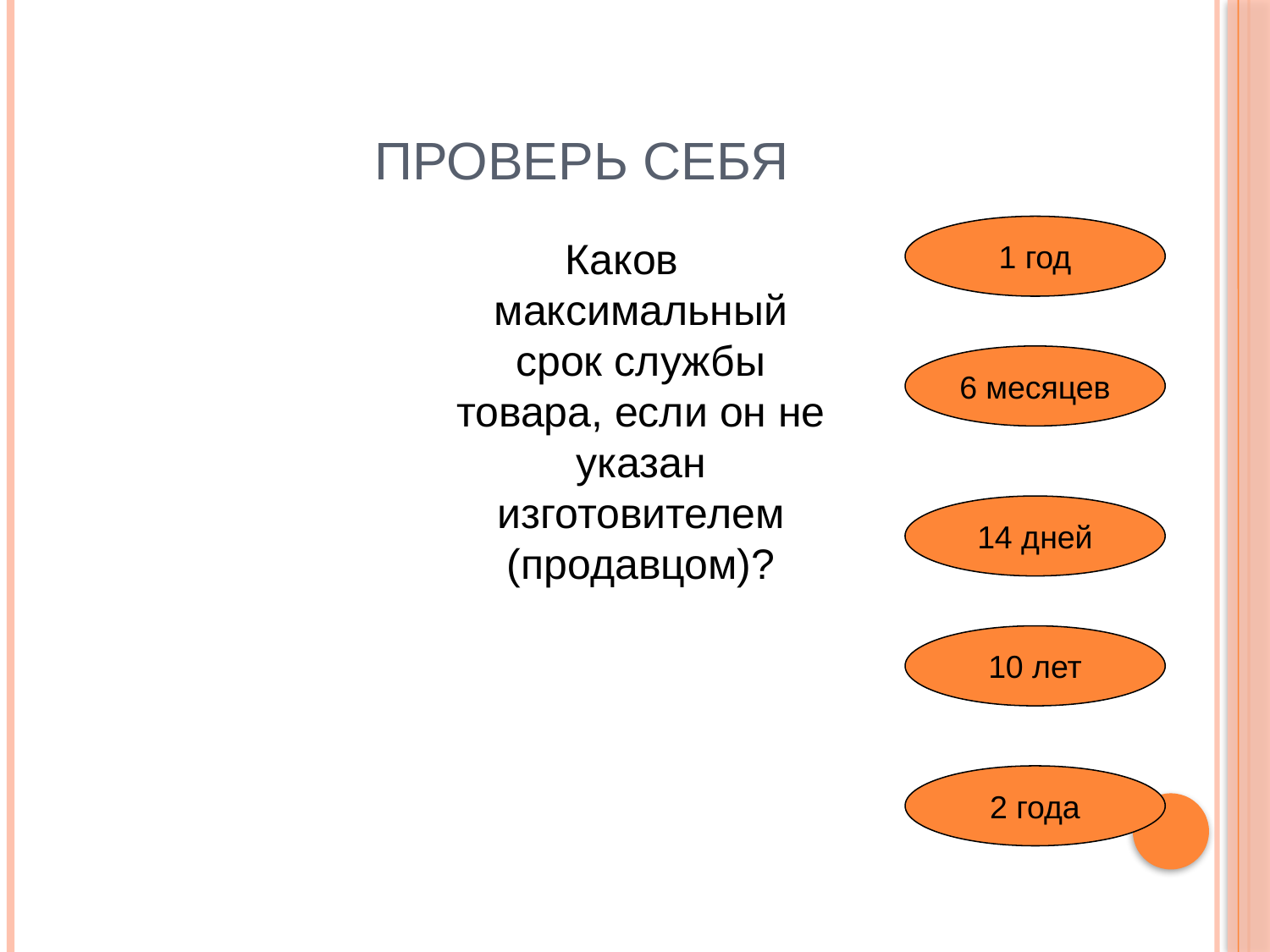

# ПРОВЕРЬ СЕБЯ
1 год

Каков максимальный срок службы товара, если он не указан изготовителем (продавцом)?
6 месяцев
14 дней
10 лет
2 года